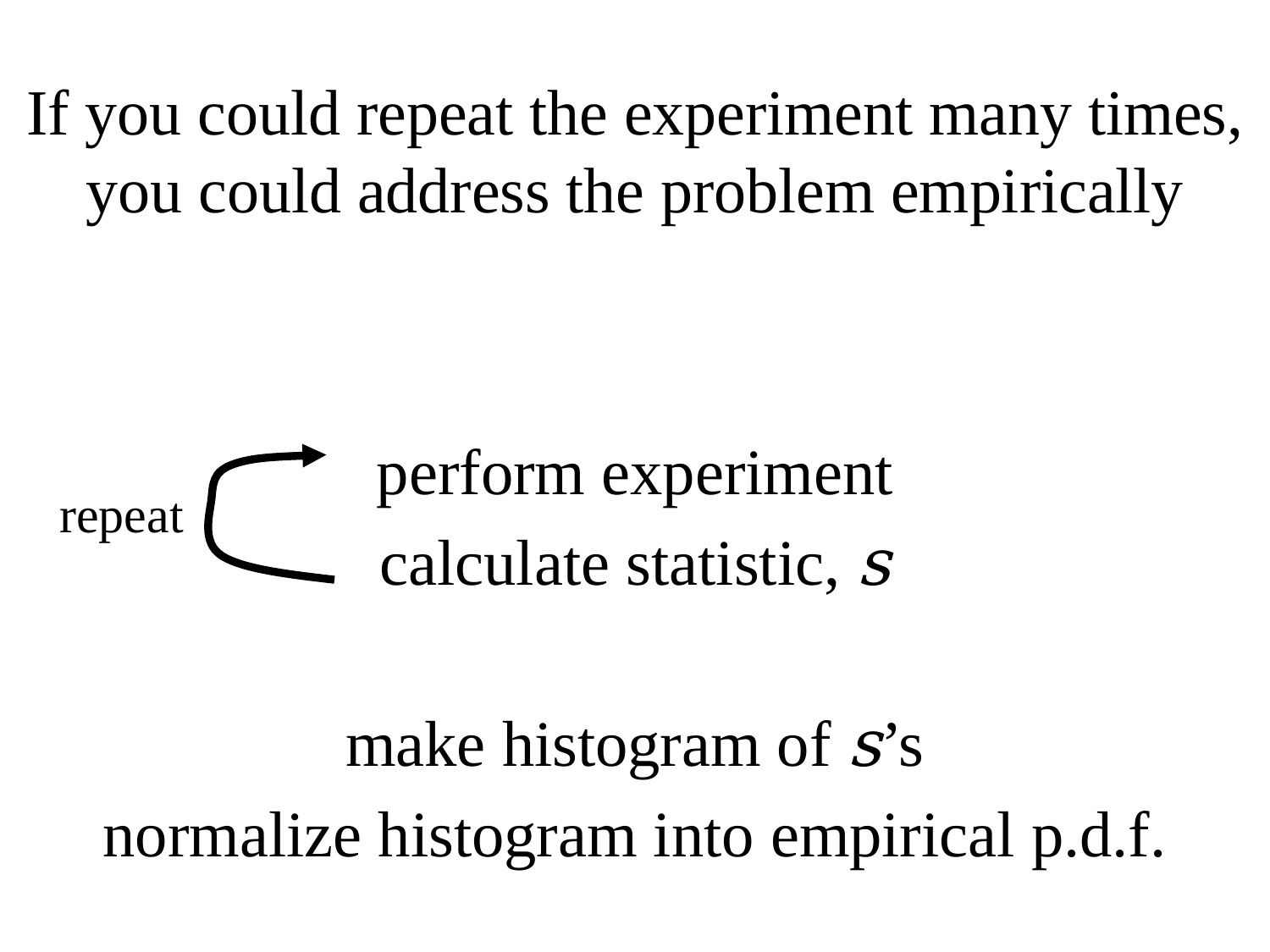

# If you could repeat the experiment many times, you could address the problem empirically
perform experiment
calculate statistic, s

make histogram of s’s
normalize histogram into empirical p.d.f.

repeat